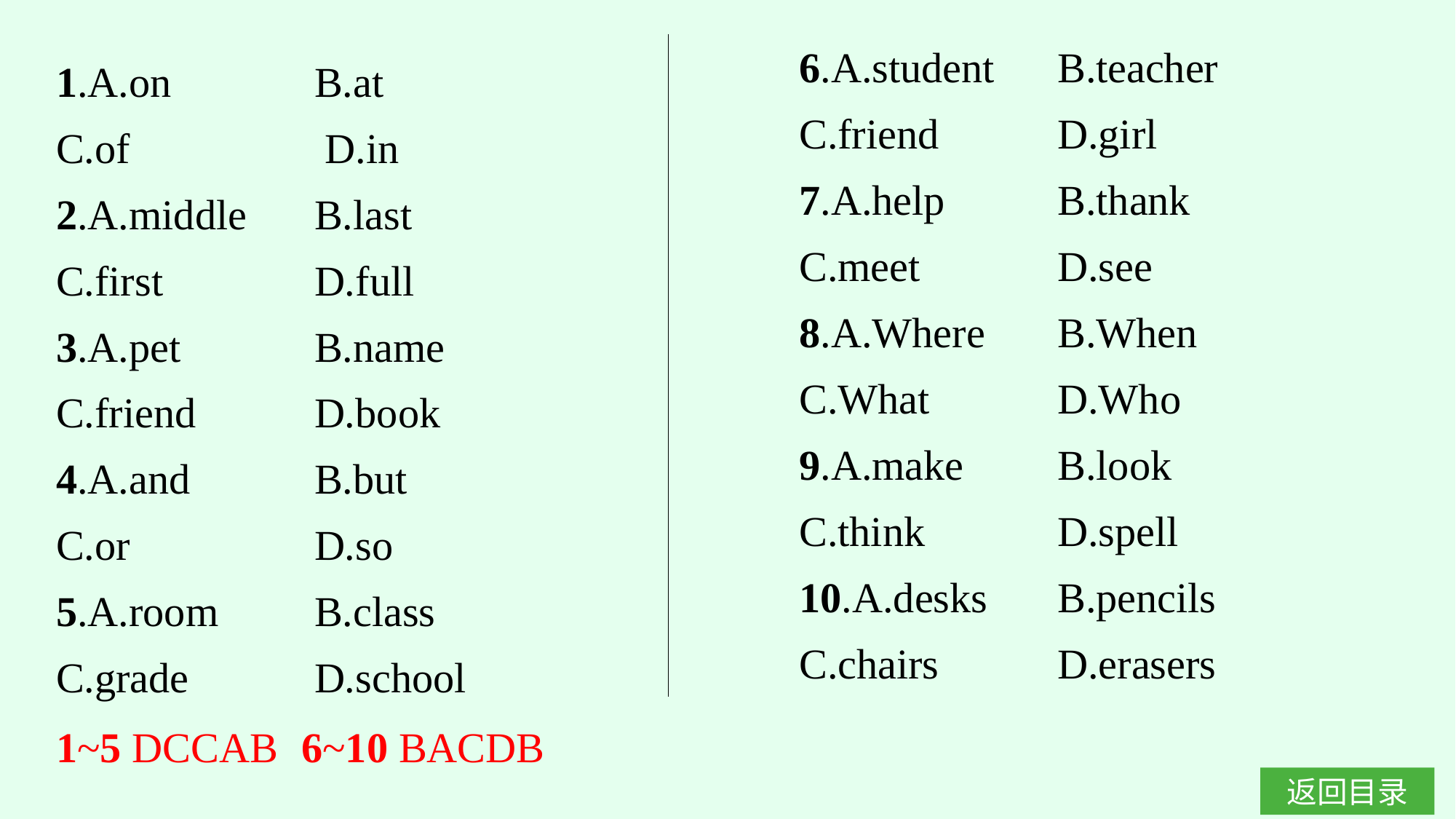

6.A.student	B.teacher
C.friend		D.girl
7.A.help	B.thank
C.meet		D.see
8.A.Where	B.When
C.What		D.Who
9.A.make	B.look
C.think		D.spell
10.A.desks	B.pencils
C.chairs		D.erasers
1.A.on　	B.at
C.of		 D.in
2.A.middle	B.last
C.first		D.full
3.A.pet		B.name
C.friend		D.book
4.A.and		B.but
C.or		D.so
5.A.room	B.class
C.grade		D.school
1~5 DCCAB  6~10 BACDB